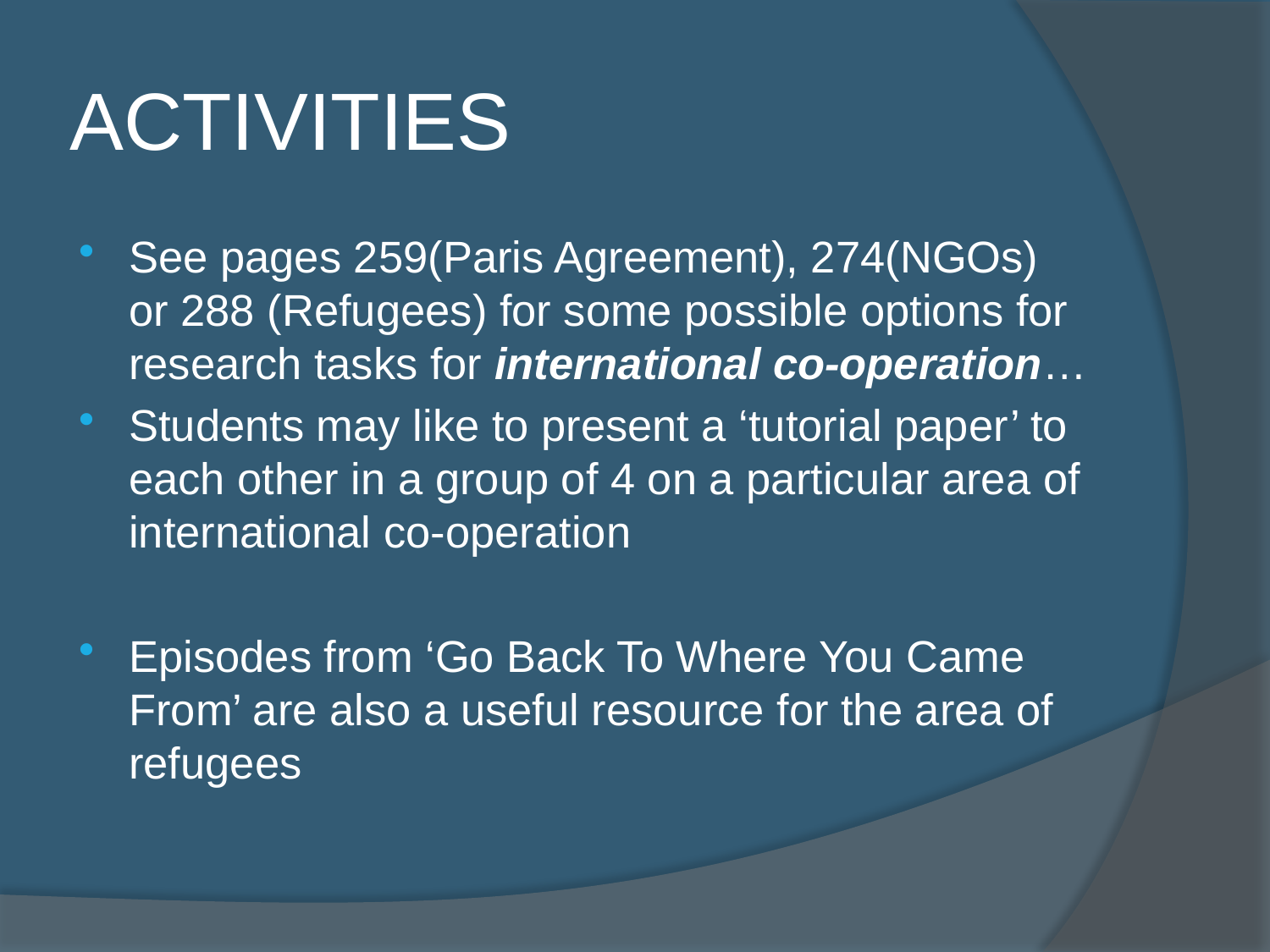

# ACTIVITIES
See pages 259(Paris Agreement), 274(NGOs) or 288 (Refugees) for some possible options for research tasks for international co-operation…
Students may like to present a ‘tutorial paper’ to each other in a group of 4 on a particular area of international co-operation

Episodes from ‘Go Back To Where You Came From’ are also a useful resource for the area of refugees